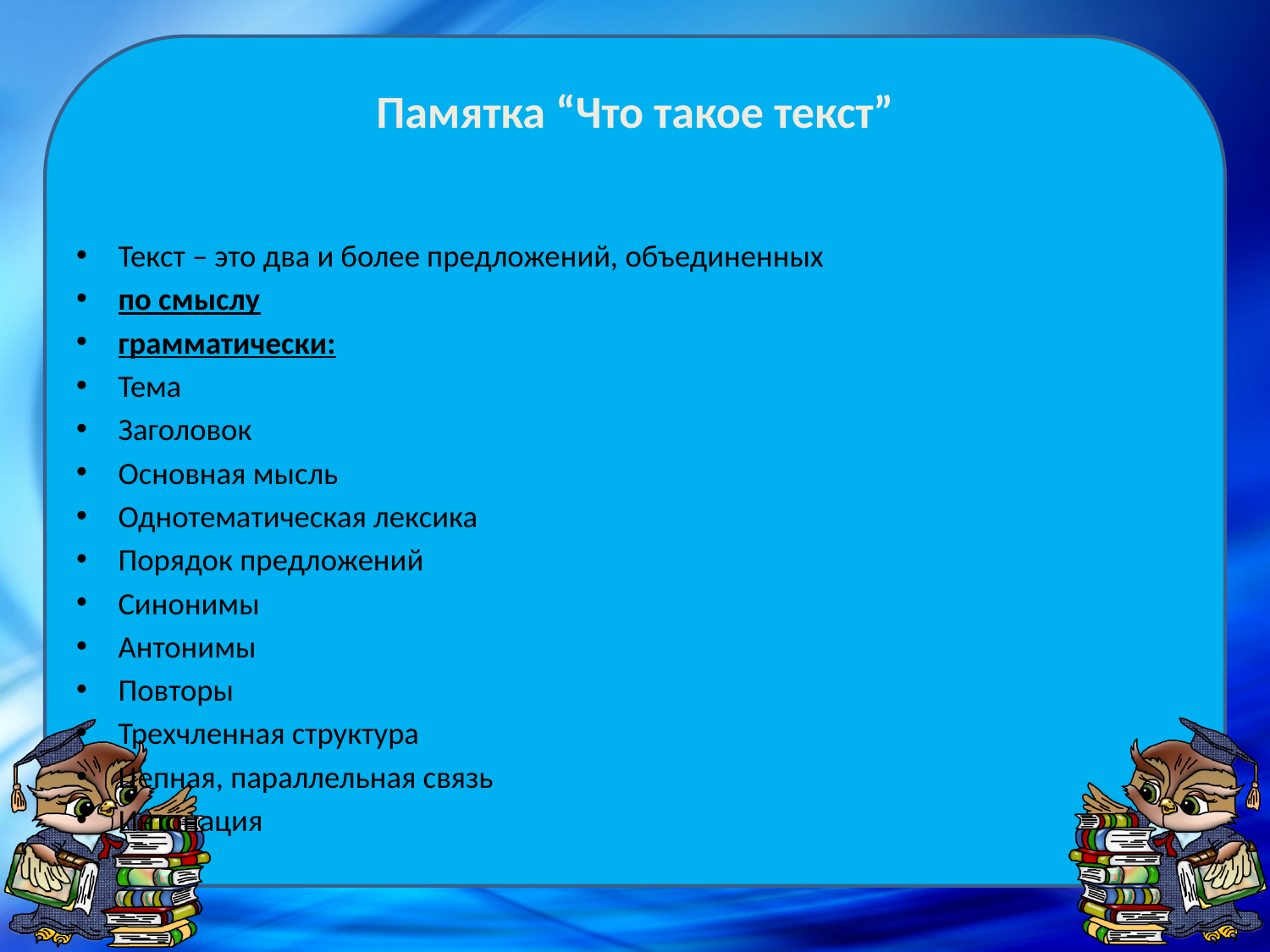

# Памятка “Что такое текст”

Текст – это два и более предложений, объединенных
по смыслу
грамматически:
Тема
Заголовок
Основная мысль
Однотематическая лексика
Порядок предложений
Синонимы
Антонимы
Повторы
Трехчленная структура
Цепная, параллельная связь
Интонация